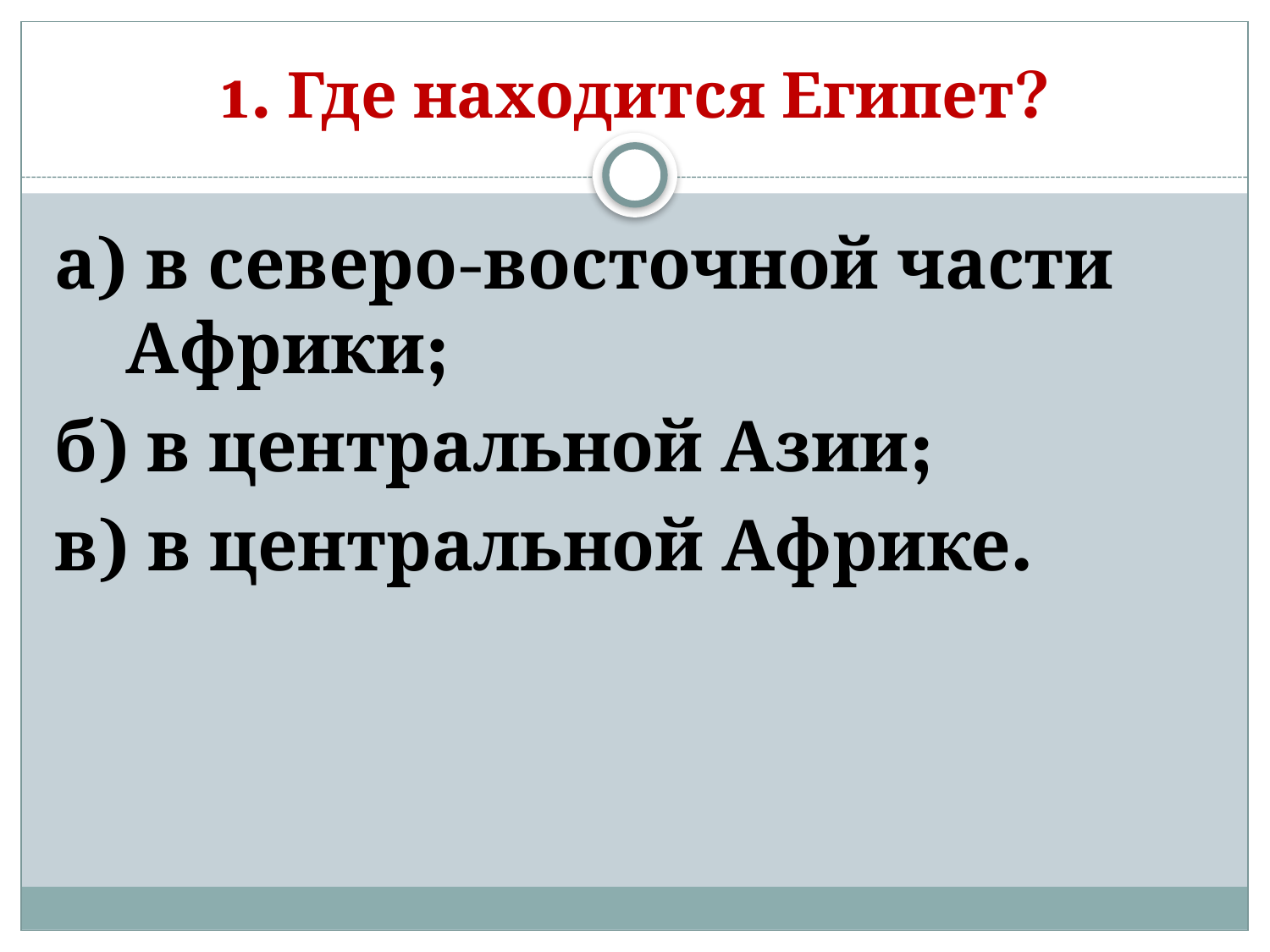

# 1. Где находится Египет?
а) в северо-восточной части Африки;
б) в центральной Азии;
в) в центральной Африке.